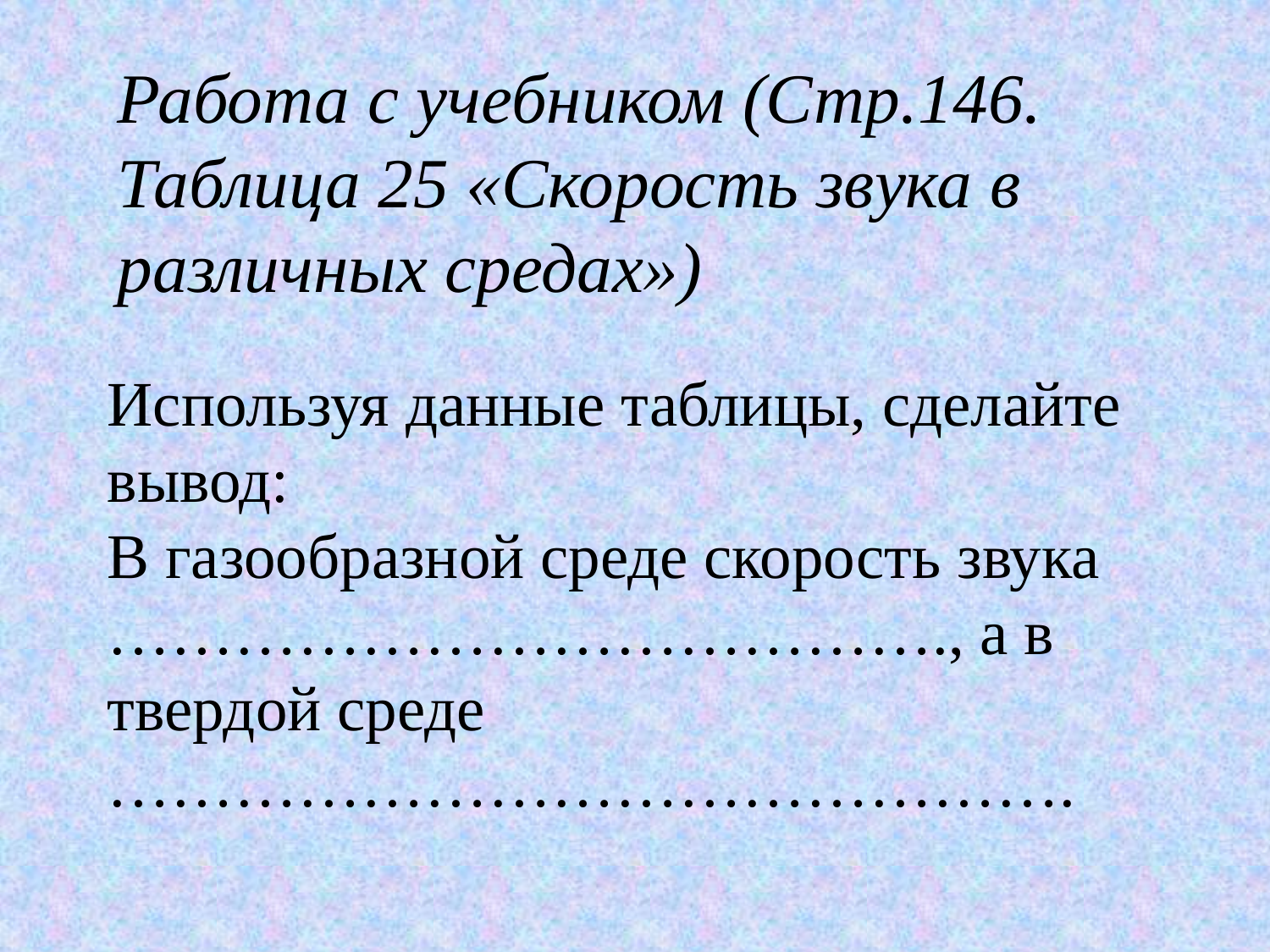

Работа с учебником (Стр.146. Таблица 25 «Скорость звука в различных средах»)
Используя данные таблицы, сделайте вывод:
В газообразной среде скорость звука …………………………………., а в твердой среде ……………………………………….